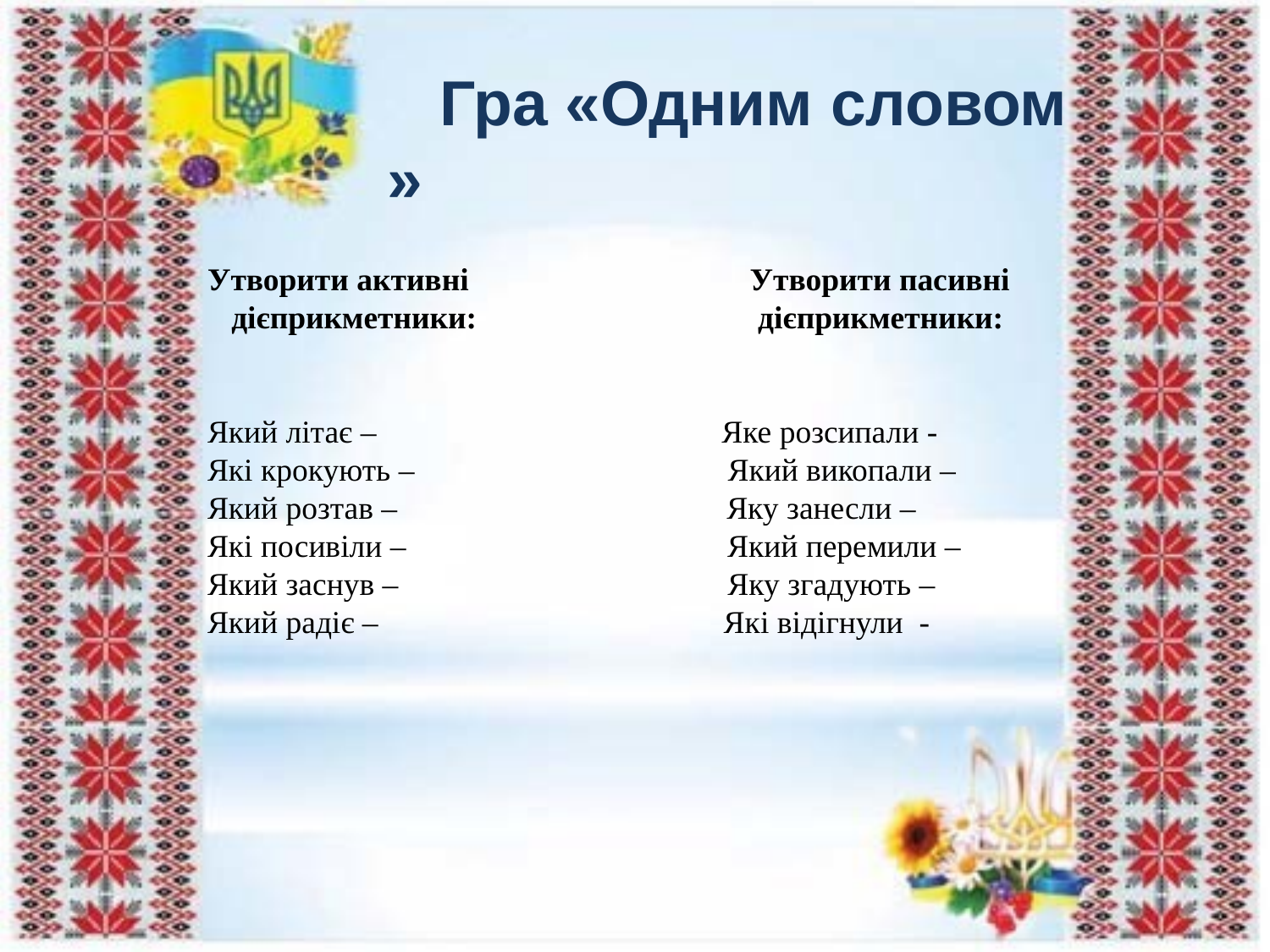

Гра «Одним словом »

Утворити активні                                   Утворити пасивні
   дієприкметники:                                   дієприкметники:

Який літає –                                           Яке розсипали -
Які крокують –                                       Який викопали –
Який розтав –                                         Яку занесли –
Які посивіли –                                        Який перемили –
Який заснув –                                         Яку згадують –
Який радіє –                                           Які відігнули  -